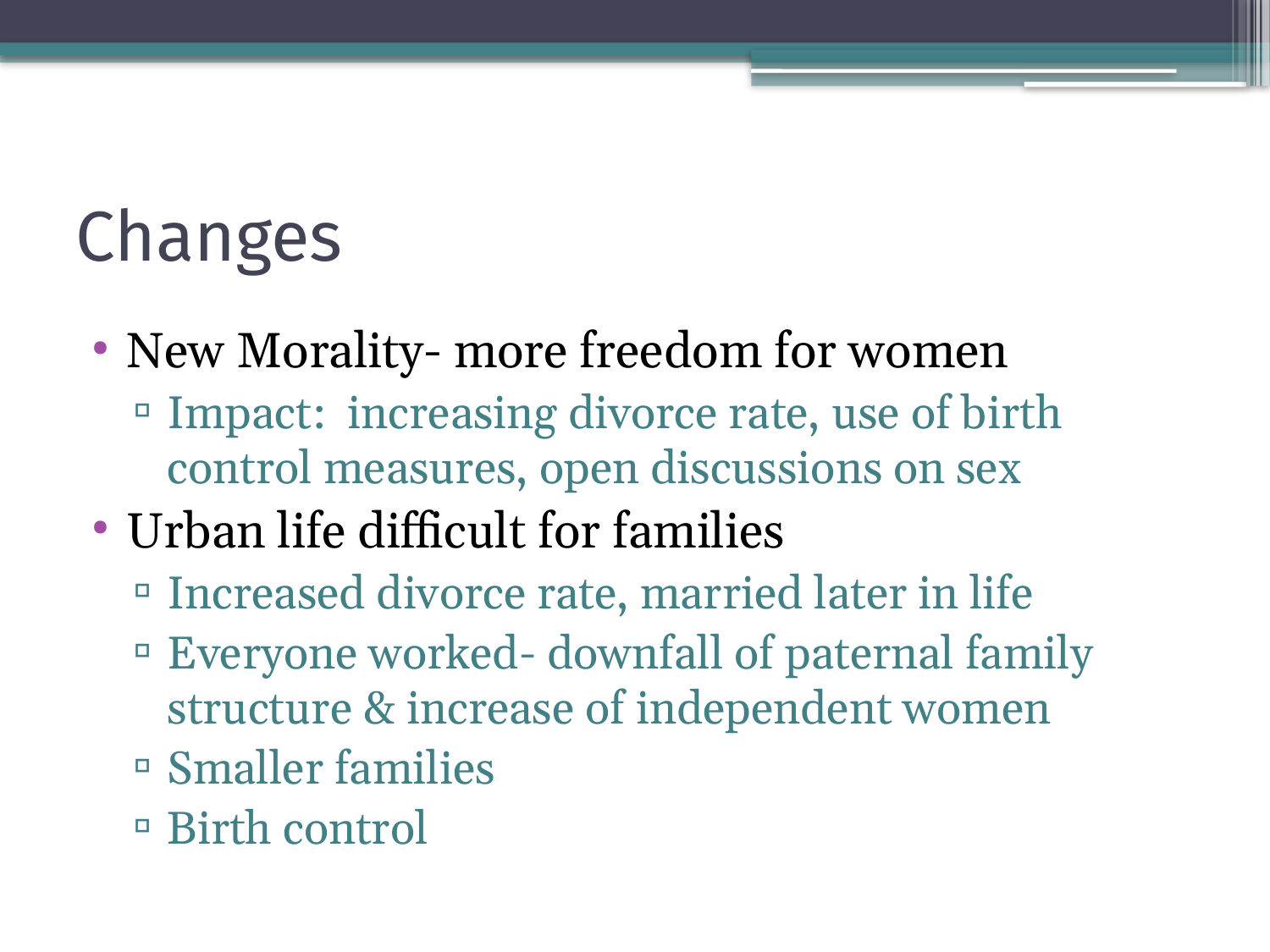

# Changes
New Morality- more freedom for women
Impact:  increasing divorce rate, use of birth control measures, open discussions on sex
Urban life difficult for families
Increased divorce rate, married later in life
Everyone worked- downfall of paternal family structure & increase of independent women
Smaller families
Birth control